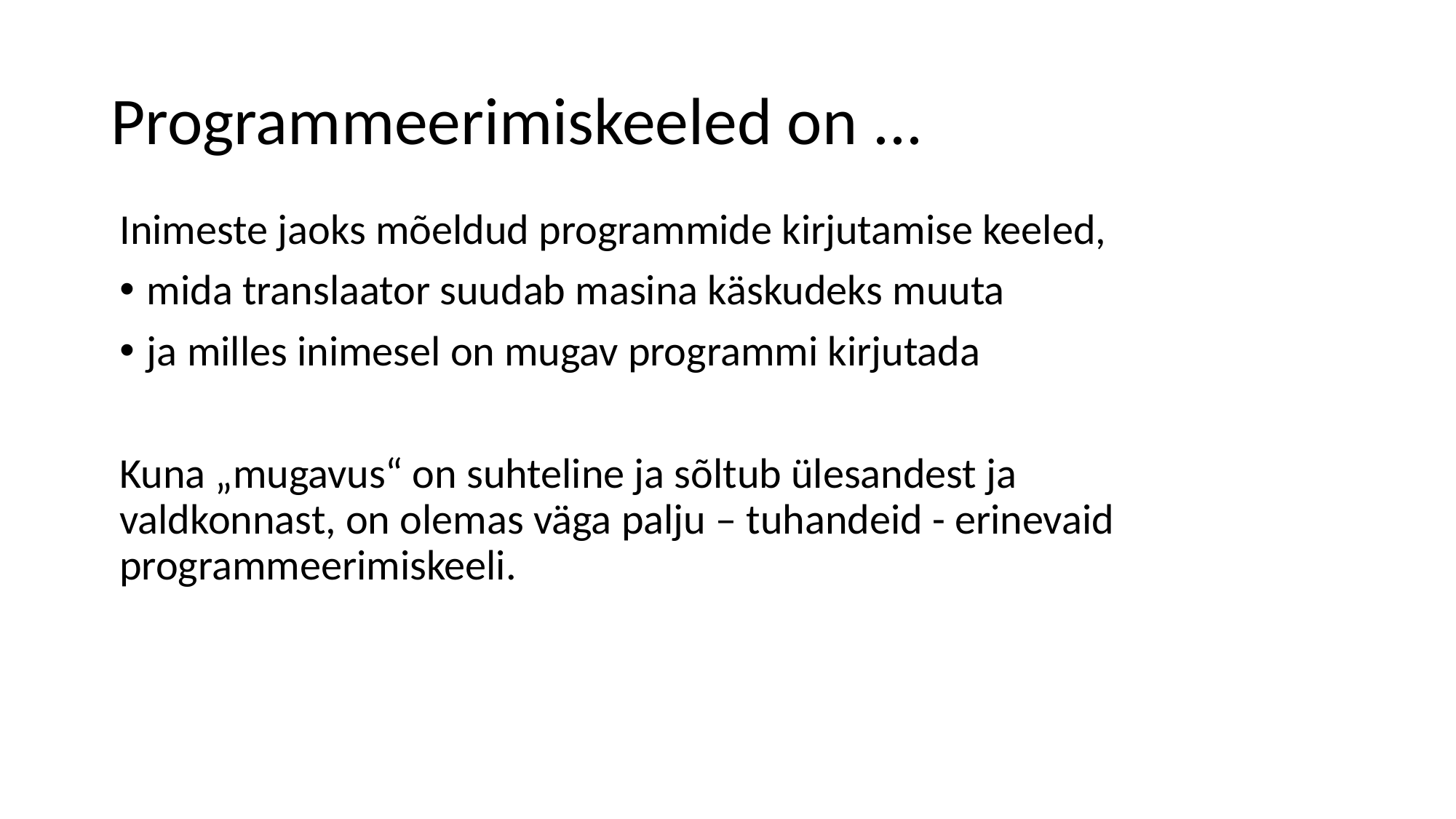

# Programmeerimiskeeled on ...
Inimeste jaoks mõeldud programmide kirjutamise keeled,
mida translaator suudab masina käskudeks muuta
ja milles inimesel on mugav programmi kirjutada

Kuna „mugavus“ on suhteline ja sõltub ülesandest ja valdkonnast, on olemas väga palju – tuhandeid - erinevaid programmeerimiskeeli.